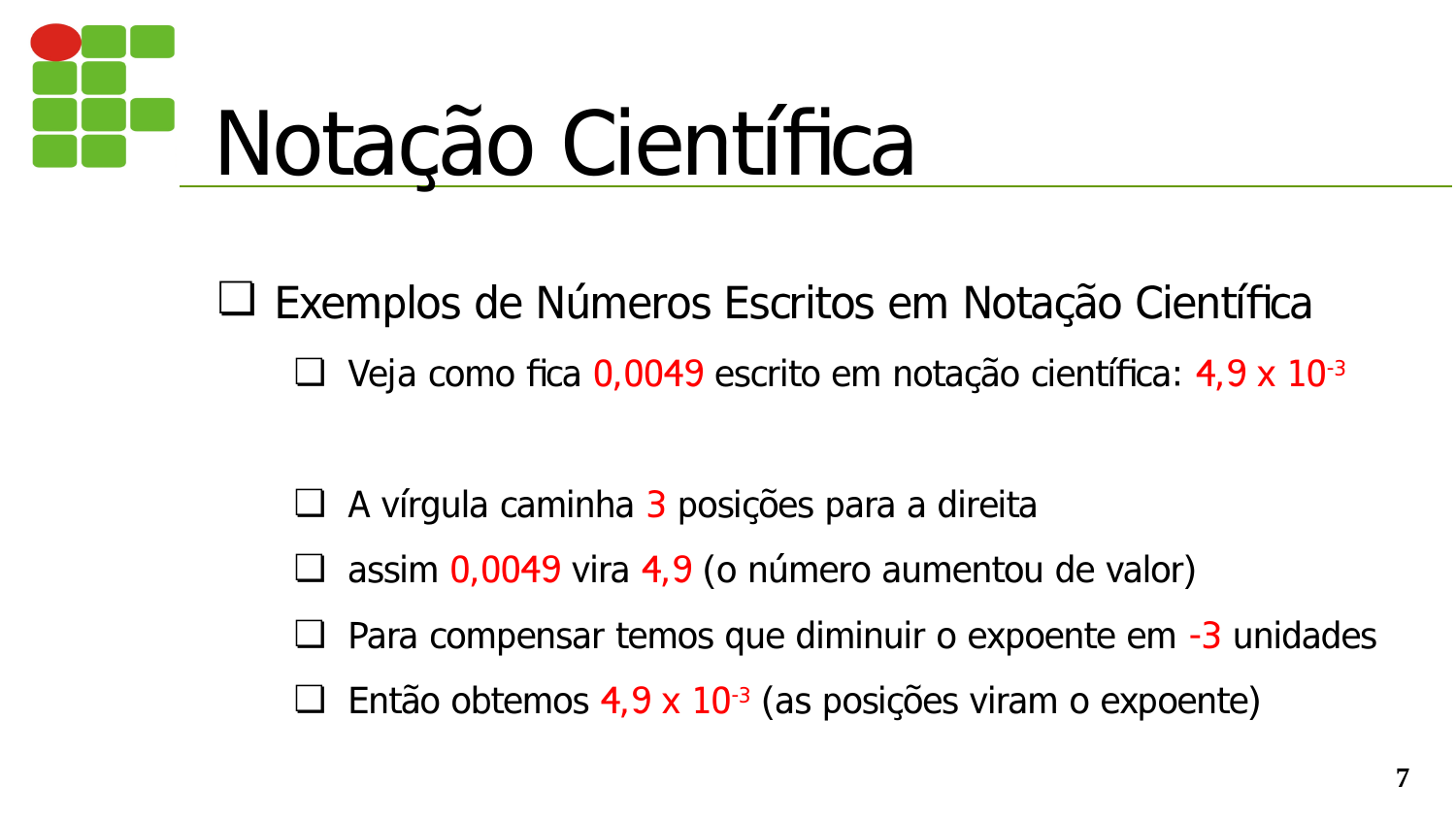

# Notação Científica
Exemplos de Números Escritos em Notação Científica
Veja como fica 0,0049 escrito em notação científica: 4,9 x 10-3

A vírgula caminha 3 posições para a direita
assim 0,0049 vira 4,9 (o número aumentou de valor)
Para compensar temos que diminuir o expoente em -3 unidades
Então obtemos 4,9 x 10-3 (as posições viram o expoente)
7